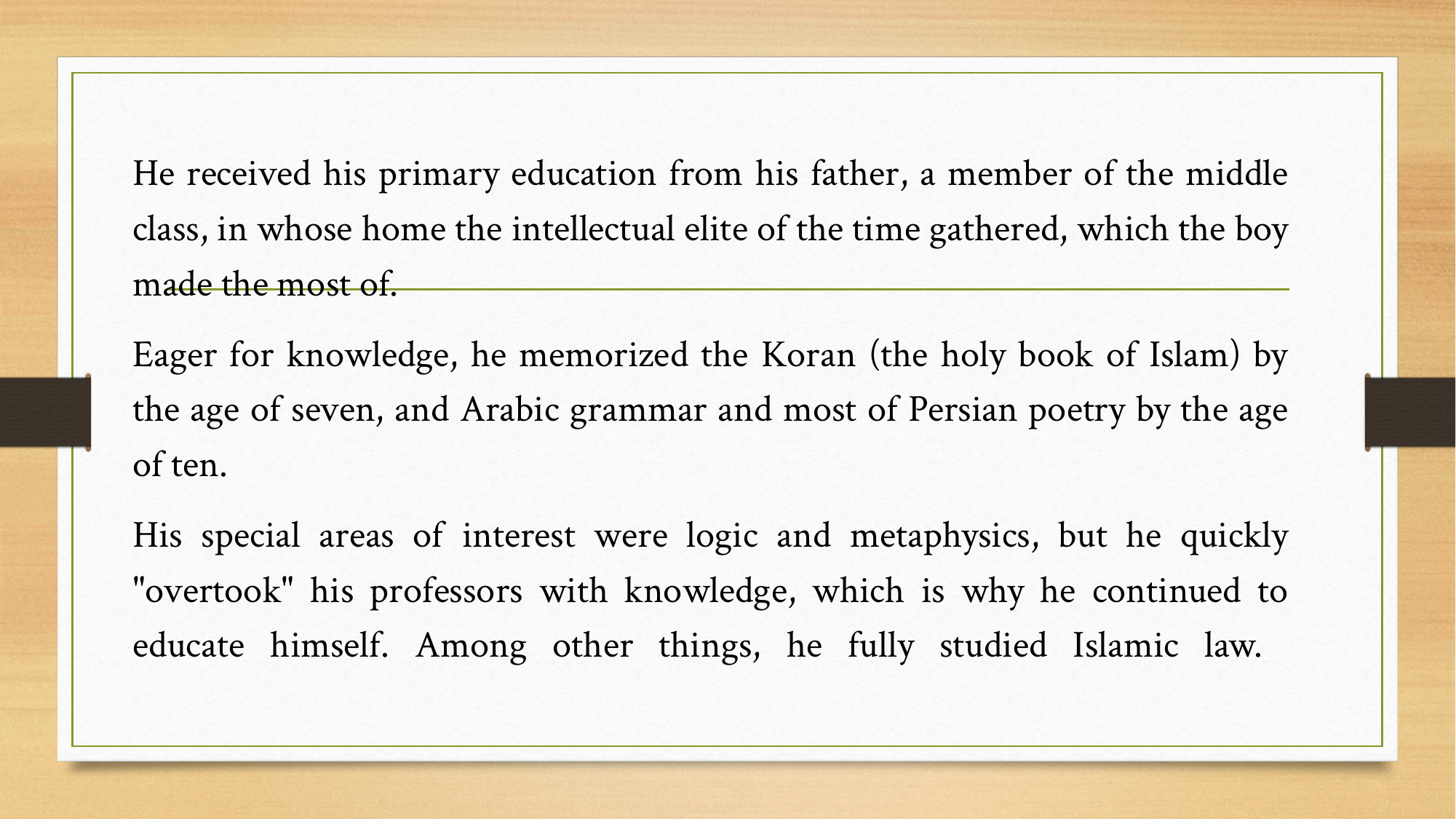

He received his primary education from his father, a member of the middle class, in whose home the intellectual elite of the time gathered, which the boy made the most of.
Eager for knowledge, he memorized the Koran (the holy book of Islam) by the age of seven, and Arabic grammar and most of Persian poetry by the age of ten.
His special areas of interest were logic and metaphysics, but he quickly "overtook" his professors with knowledge, which is why he continued to educate himself. Among other things, he fully studied Islamic law.